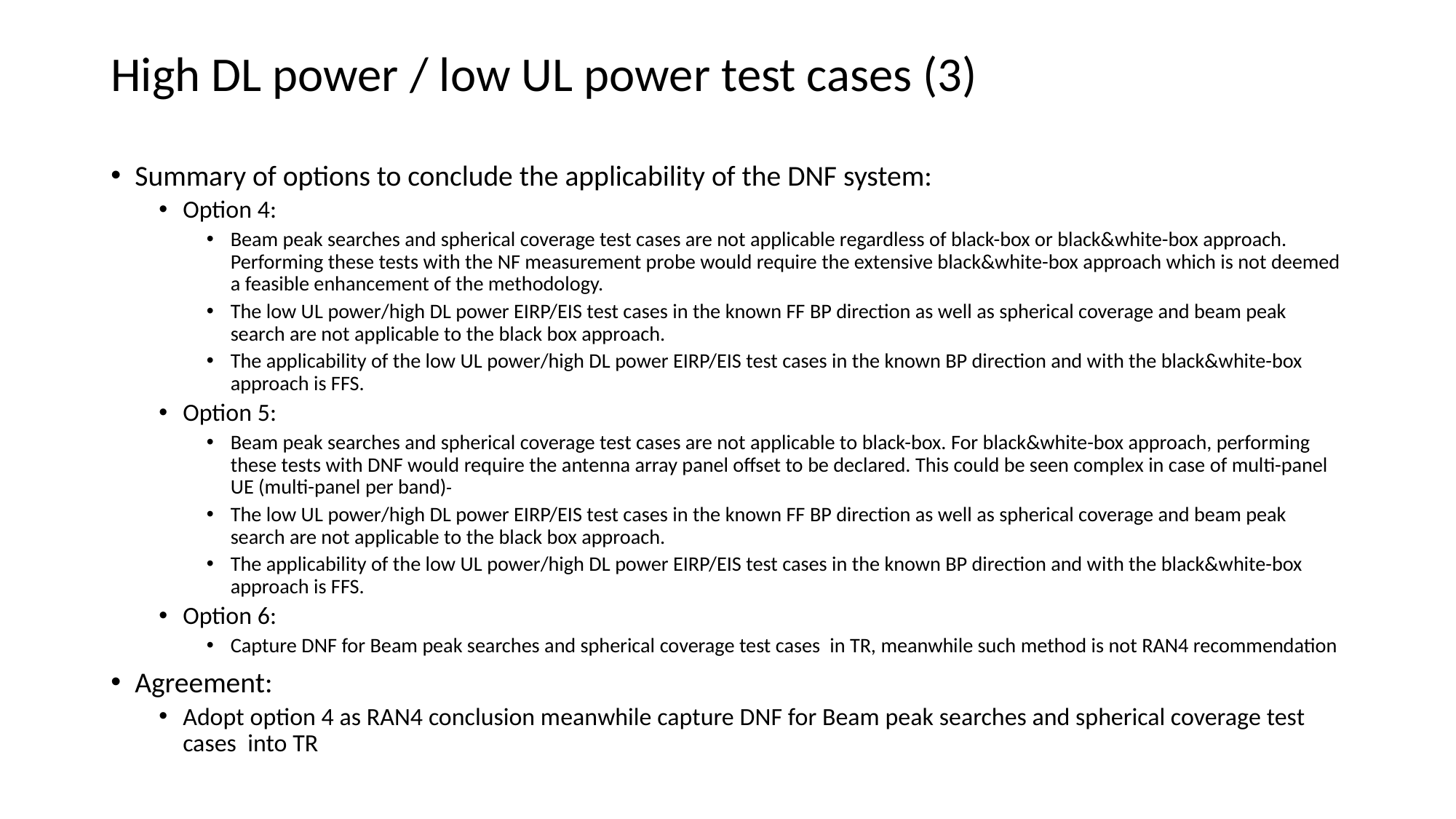

# High DL power / low UL power test cases (3)
Summary of options to conclude the applicability of the DNF system:
Option 4:
Beam peak searches and spherical coverage test cases are not applicable regardless of black-box or black&white-box approach. Performing these tests with the NF measurement probe would require the extensive black&white-box approach which is not deemed a feasible enhancement of the methodology.
The low UL power/high DL power EIRP/EIS test cases in the known FF BP direction as well as spherical coverage and beam peak search are not applicable to the black box approach.
The applicability of the low UL power/high DL power EIRP/EIS test cases in the known BP direction and with the black&white-box approach is FFS.
Option 5:
Beam peak searches and spherical coverage test cases are not applicable to black-box. For black&white-box approach, performing these tests with DNF would require the antenna array panel offset to be declared. This could be seen complex in case of multi-panel UE (multi-panel per band)
The low UL power/high DL power EIRP/EIS test cases in the known FF BP direction as well as spherical coverage and beam peak search are not applicable to the black box approach.
The applicability of the low UL power/high DL power EIRP/EIS test cases in the known BP direction and with the black&white-box approach is FFS.
Option 6:
Capture DNF for Beam peak searches and spherical coverage test cases  in TR, meanwhile such method is not RAN4 recommendation
Agreement:
Adopt option 4 as RAN4 conclusion meanwhile capture DNF for Beam peak searches and spherical coverage test cases  into TR